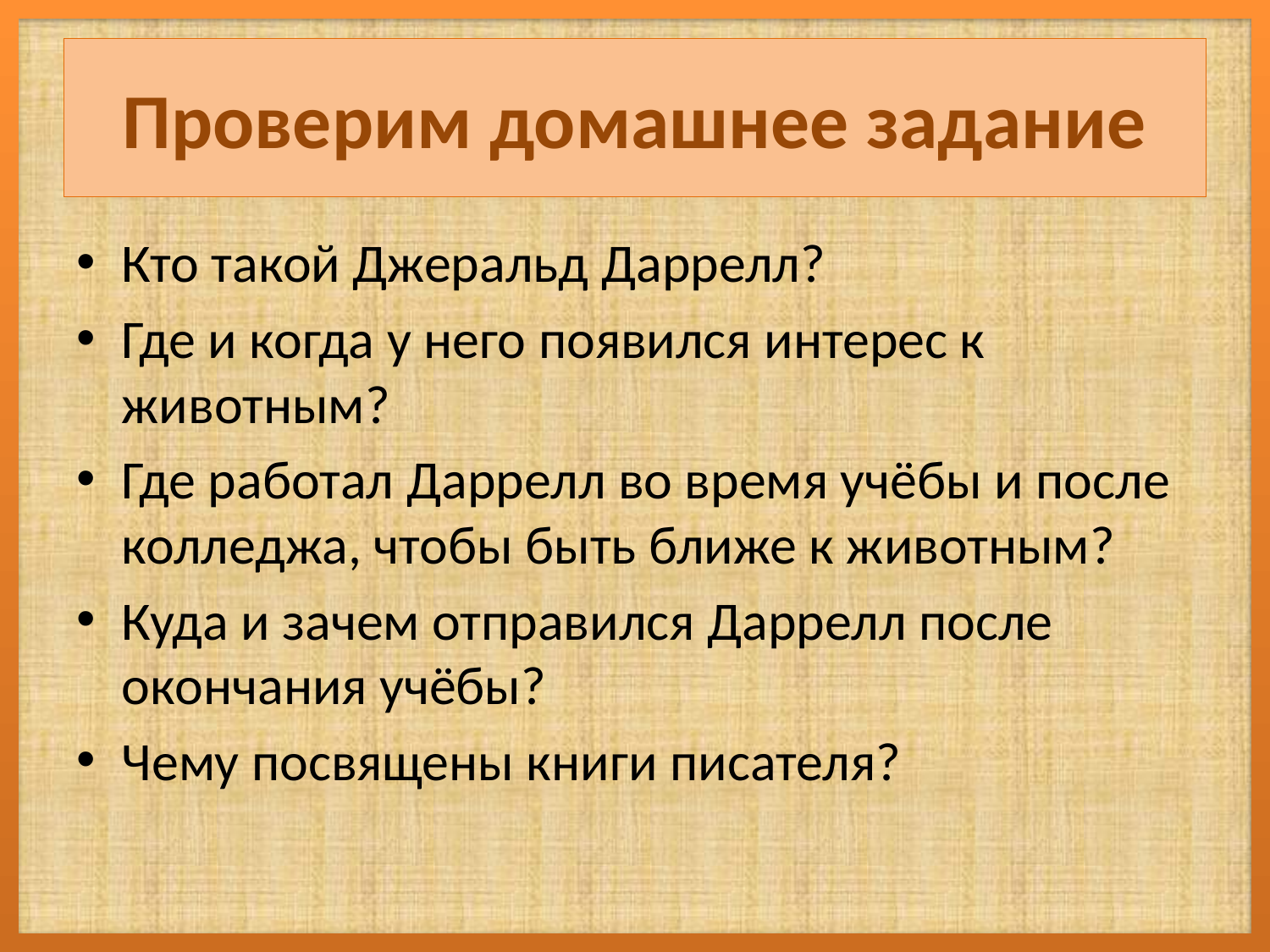

# Проверим домашнее задание
Кто такой Джеральд Даррелл?
Где и когда у него появился интерес к животным?
Где работал Даррелл во время учёбы и после колледжа, чтобы быть ближе к животным?
Куда и зачем отправился Даррелл после окончания учёбы?
Чему посвящены книги писателя?